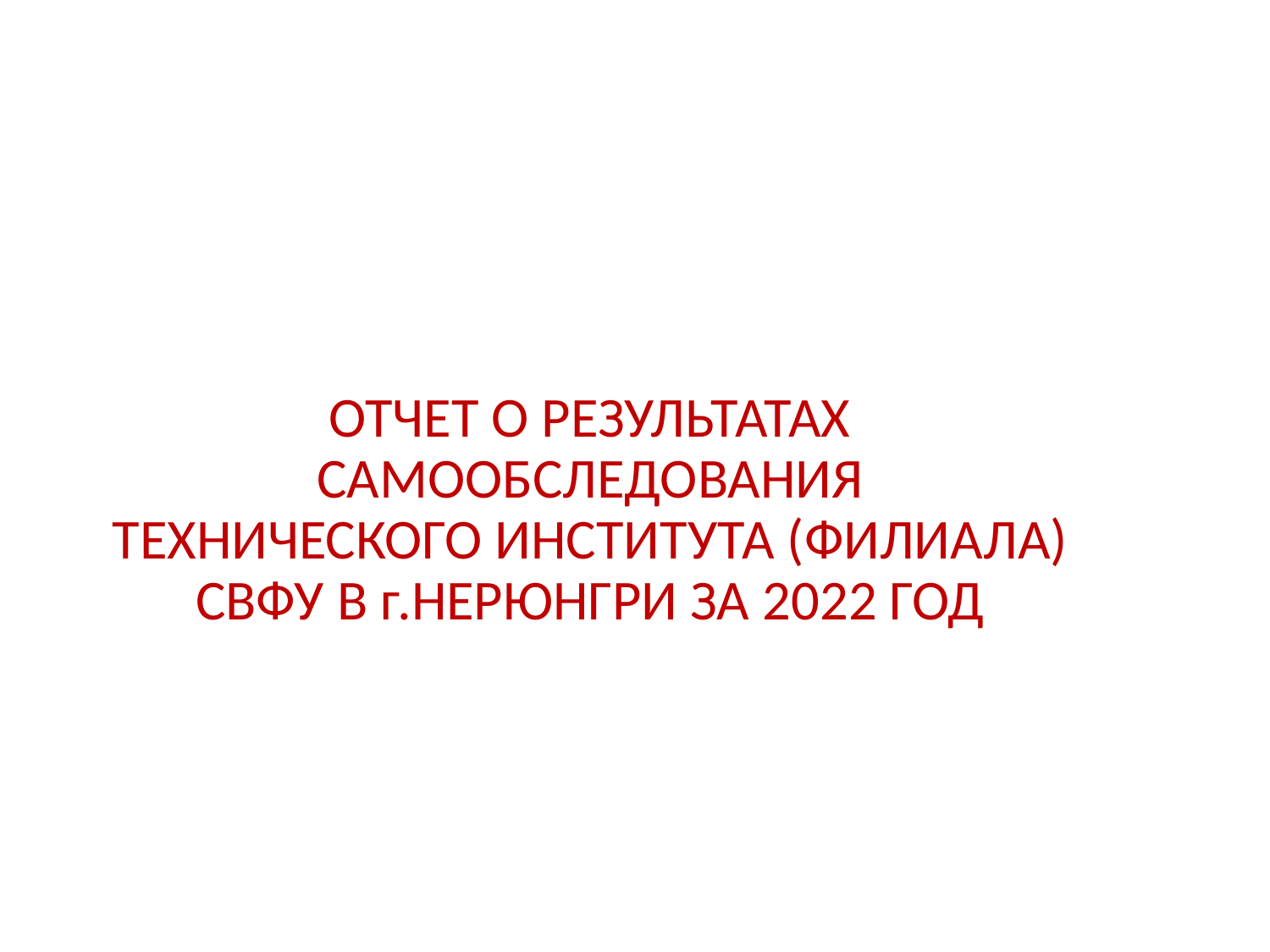

# ОТЧЕТ О РЕЗУЛЬТАТАХ САМООБСЛЕДОВАНИЯ ТЕХНИЧЕСКОГО ИНСТИТУТА (ФИЛИАЛА) СВФУ В г.НЕРЮНГРИ ЗА 2022 ГОД